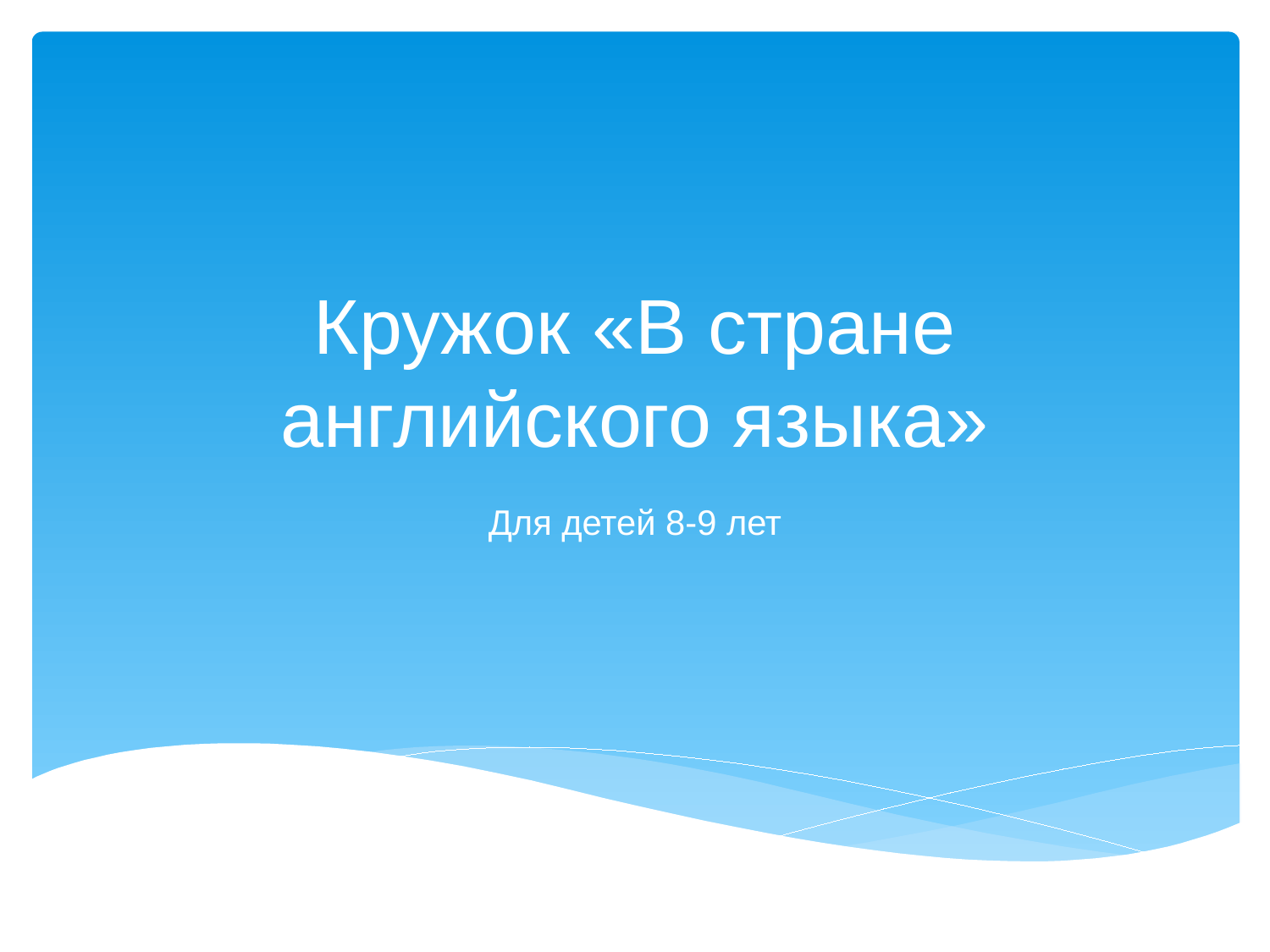

# Кружок «В стране английского языка»
Для детей 8-9 лет